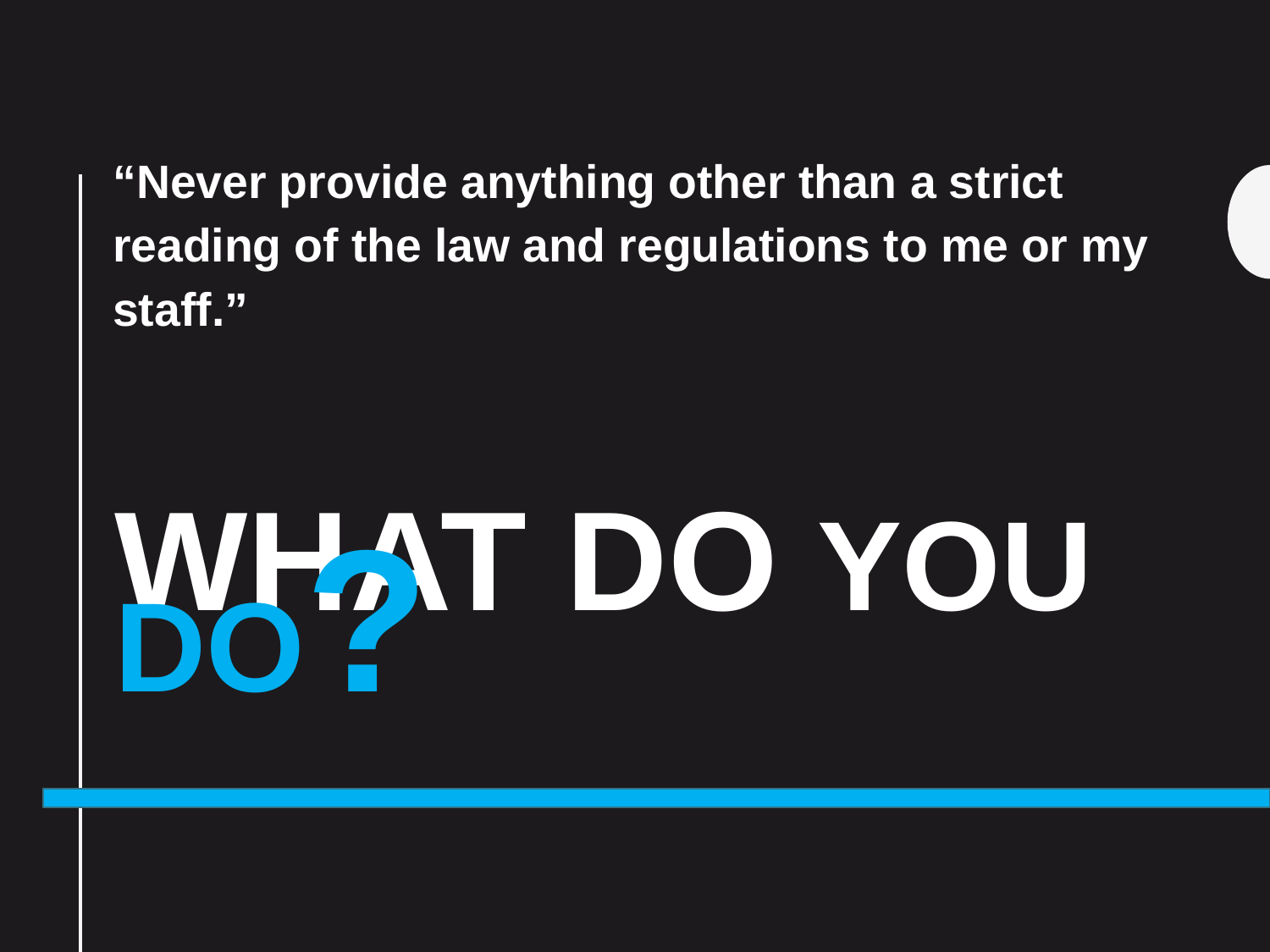

“Never provide anything other than a strict reading of the law and regulations to me or my  staff.”
# What do you do?